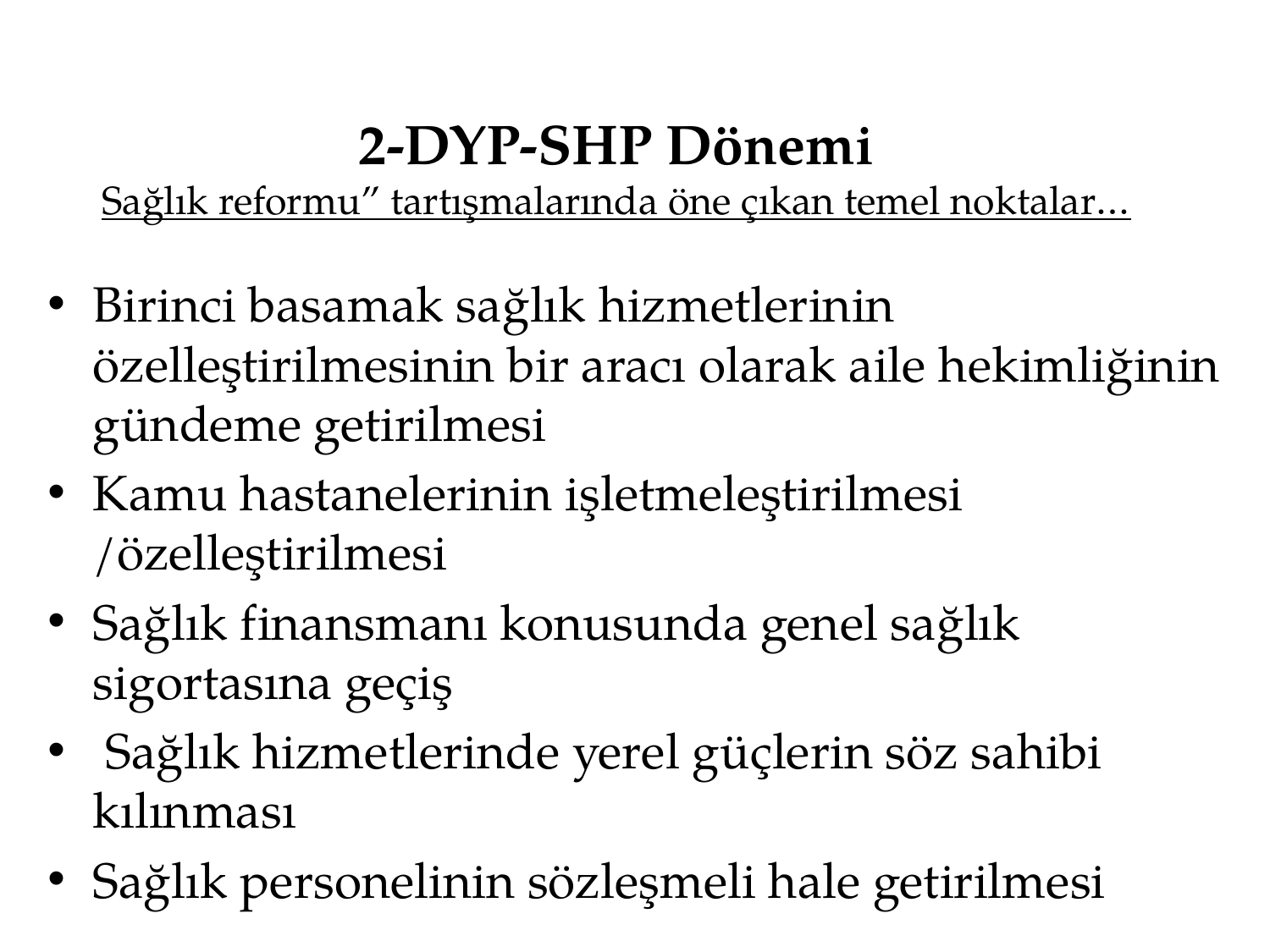

# 2-DYP-SHP Dönemi Sağlık reformu” tartışmalarında öne çıkan temel noktalar…
Birinci basamak sağlık hizmetlerinin özelleştirilmesinin bir aracı olarak aile hekimliğinin gündeme getirilmesi
Kamu hastanelerinin işletmeleştirilmesi /özelleştirilmesi
Sağlık finansmanı konusunda genel sağlık sigortasına geçiş
 Sağlık hizmetlerinde yerel güçlerin söz sahibi kılınması
Sağlık personelinin sözleşmeli hale getirilmesi